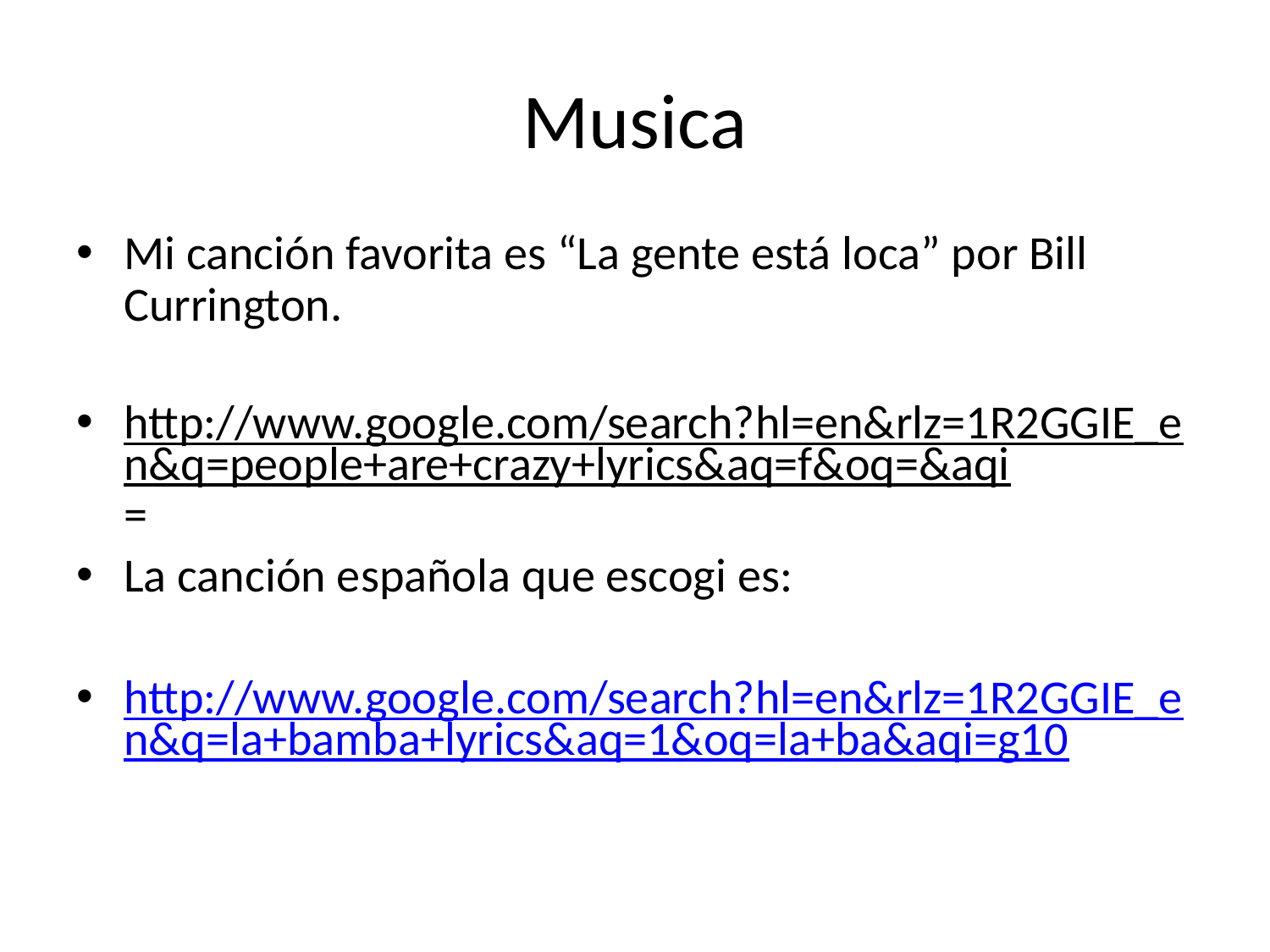

# Musica
Mi canción favorita es “La gente está loca” por Bill Currington.
http://www.google.com/search?hl=en&rlz=1R2GGIE_en&q=people+are+crazy+lyrics&aq=f&oq=&aqi=
La canción española que escogi es:

http://www.google.com/search?hl=en&rlz=1R2GGIE_en&q=la+bamba+lyrics&aq=1&oq=la+ba&aqi=g10